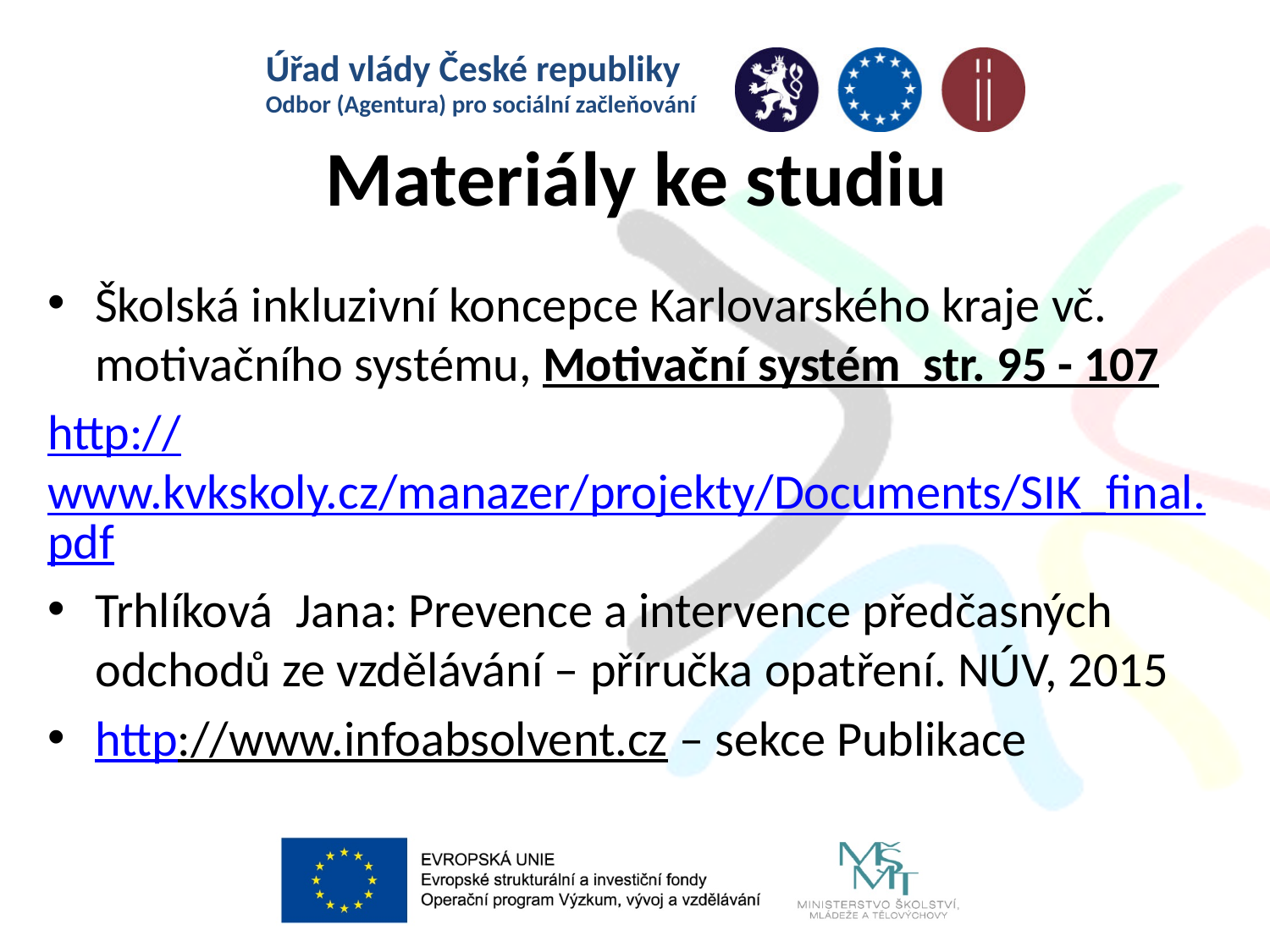

# Materiály ke studiu
Školská inkluzivní koncepce Karlovarského kraje vč. motivačního systému, Motivační systém  str. 95 - 107
http://www.kvkskoly.cz/manazer/projekty/Documents/SIK_final.pdf
Trhlíková  Jana: Prevence a intervence předčasných odchodů ze vzdělávání – příručka opatření. NÚV, 2015
http://www.infoabsolvent.cz – sekce Publikace